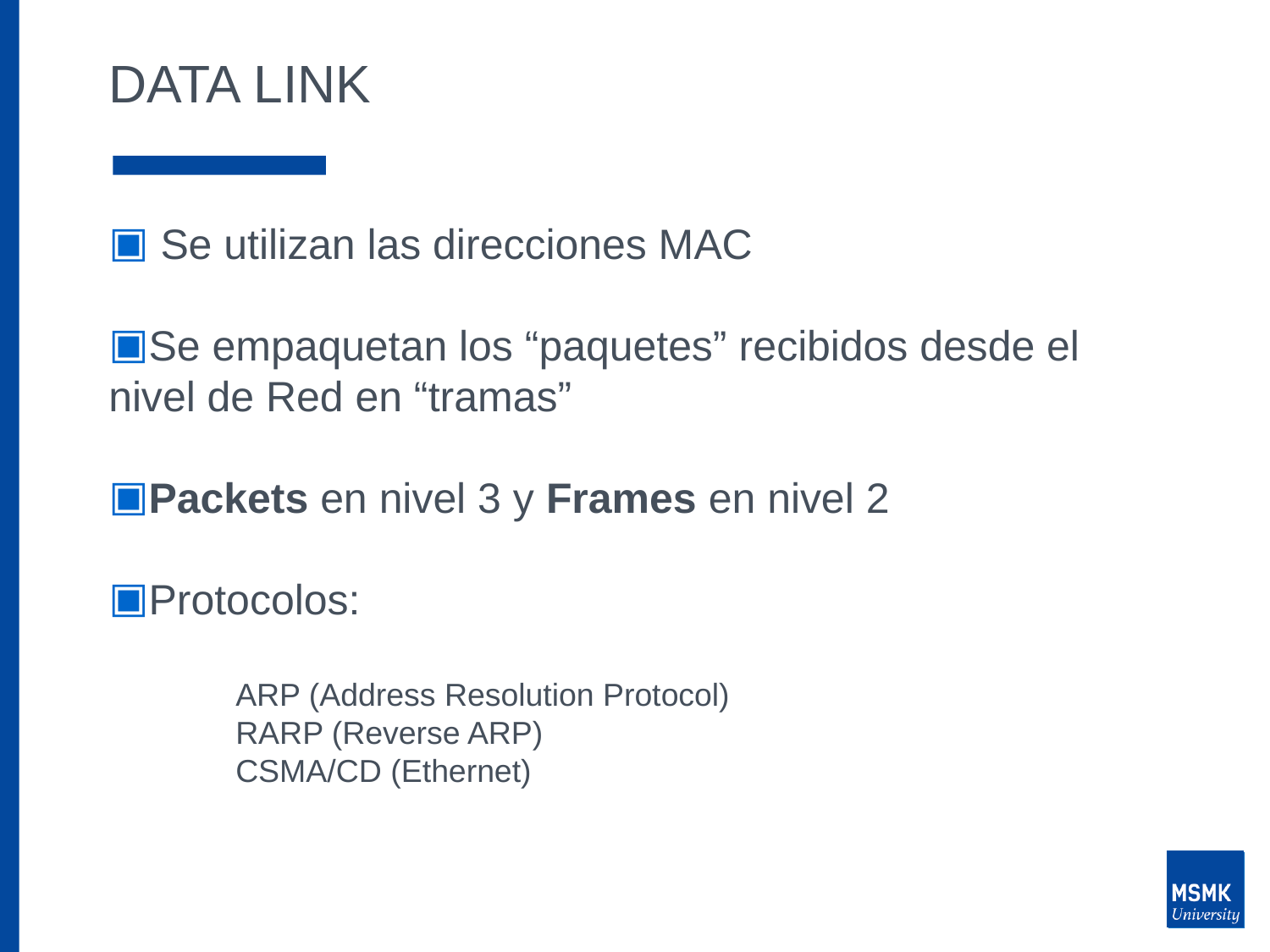

# DATA LINK
 Se utilizan las direcciones MAC

Se empaquetan los “paquetes” recibidos desde el nivel de Red en “tramas”

Packets en nivel 3 y Frames en nivel 2

Protocolos:

	ARP (Address Resolution Protocol)
	RARP (Reverse ARP)
	CSMA/CD (Ethernet)